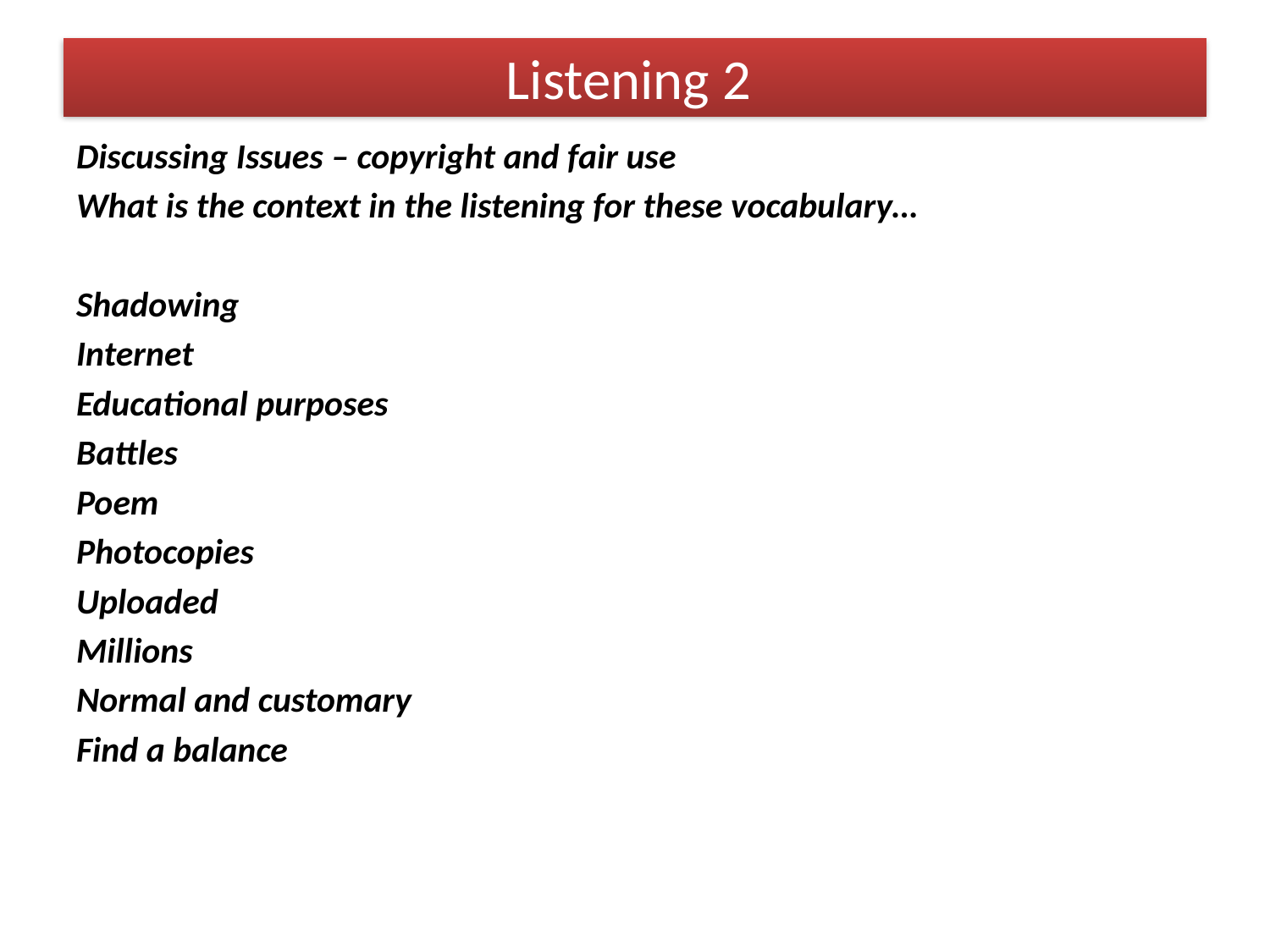

# Listening 2
Discussing Issues – copyright and fair use
What is the context in the listening for these vocabulary…

Shadowing
Internet
Educational purposes
Battles
Poem
Photocopies
Uploaded
Millions
Normal and customary
Find a balance